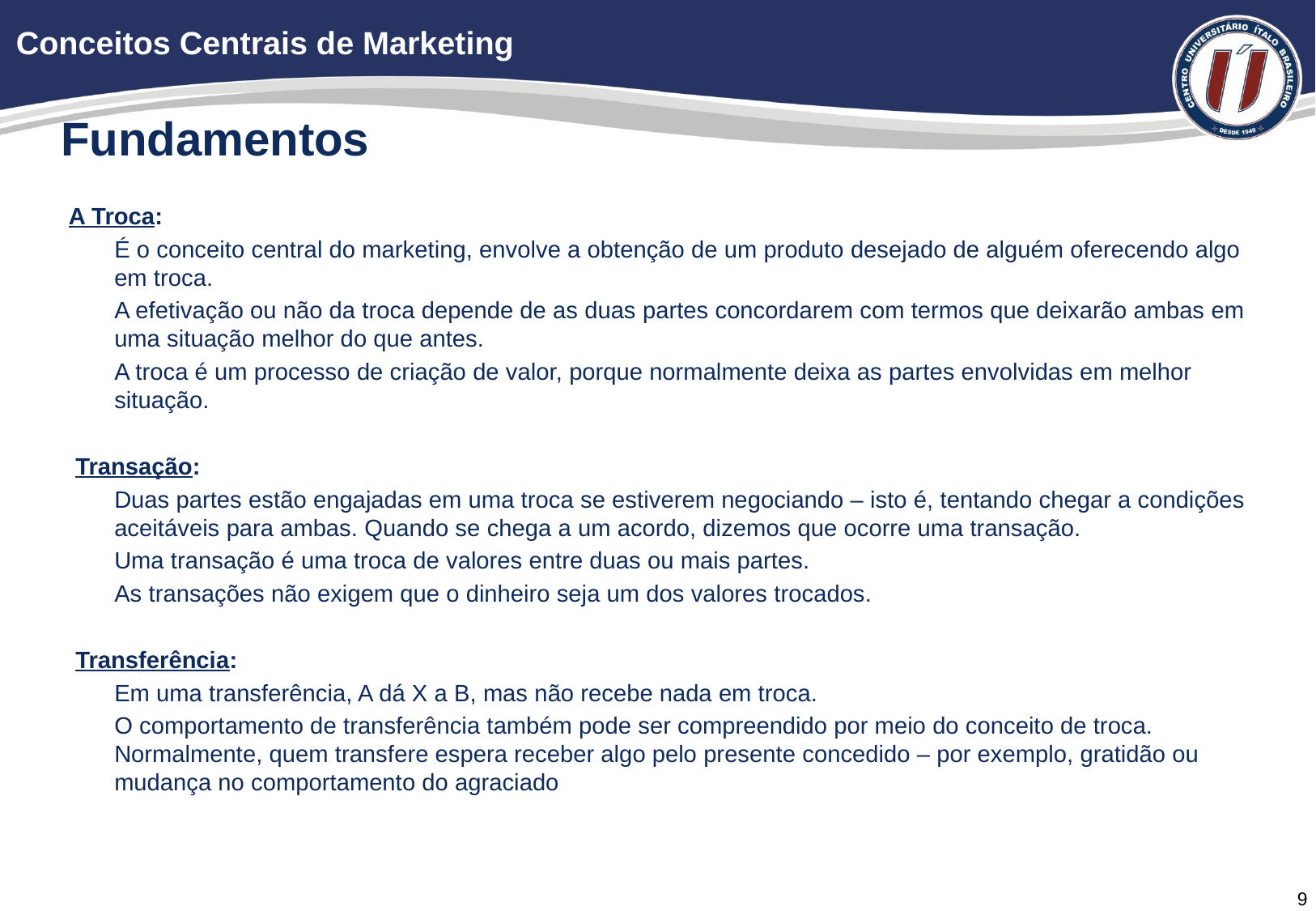

# Conceitos Centrais de Marketing
Fundamentos
A Troca:
 	É o conceito central do marketing, envolve a obtenção de um produto desejado de alguém oferecendo algo em troca.
	A efetivação ou não da troca depende de as duas partes concordarem com termos que deixarão ambas em uma situação melhor do que antes.
	A troca é um processo de criação de valor, porque normalmente deixa as partes envolvidas em melhor situação.

 Transação:
 	Duas partes estão engajadas em uma troca se estiverem negociando – isto é, tentando chegar a condições aceitáveis para ambas. Quando se chega a um acordo, dizemos que ocorre uma transação.
	Uma transação é uma troca de valores entre duas ou mais partes.
	As transações não exigem que o dinheiro seja um dos valores trocados.

 Transferência:
 	Em uma transferência, A dá X a B, mas não recebe nada em troca.
	O comportamento de transferência também pode ser compreendido por meio do conceito de troca. Normalmente, quem transfere espera receber algo pelo presente concedido – por exemplo, gratidão ou mudança no comportamento do agraciado
9